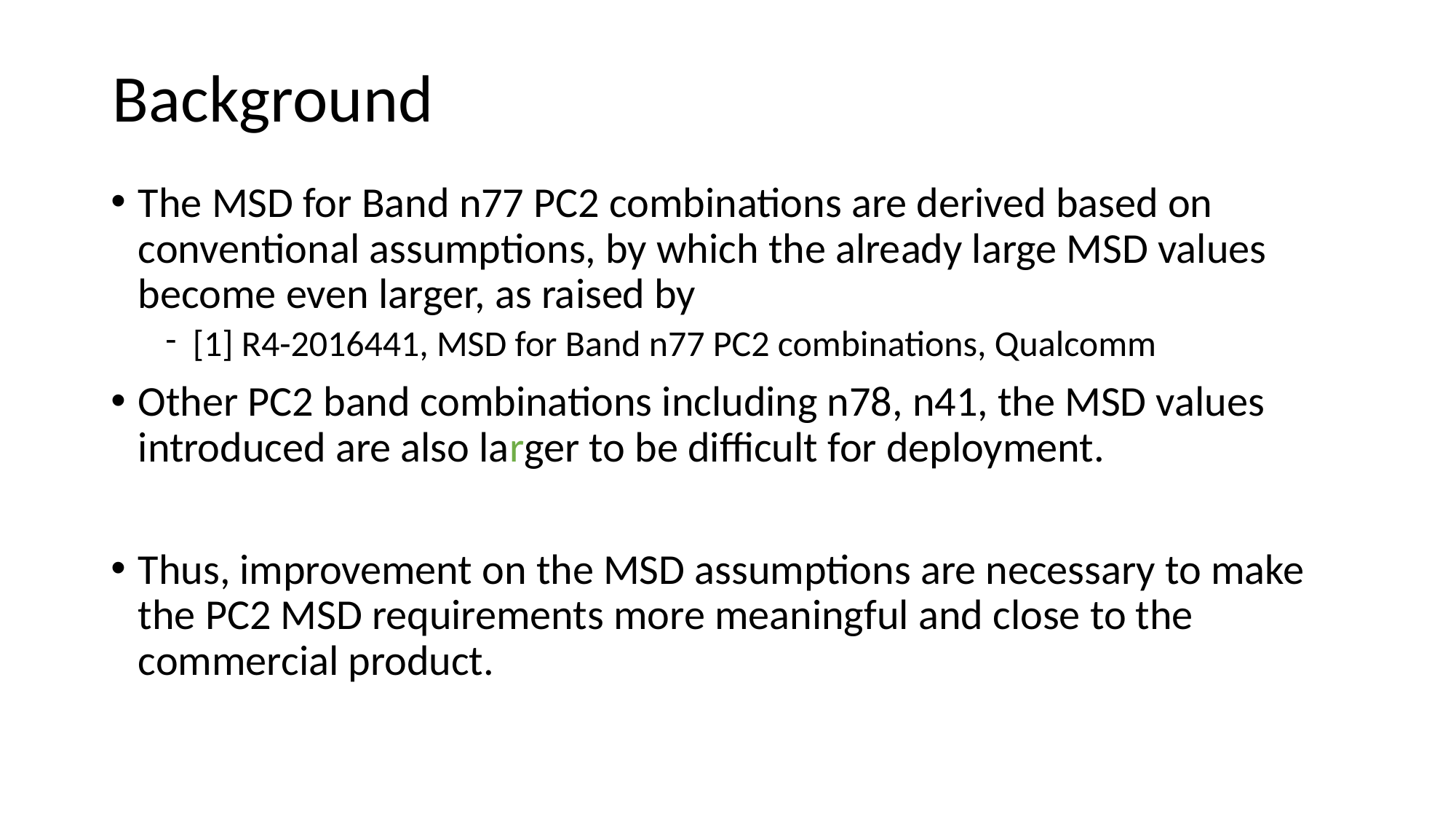

# Background
The MSD for Band n77 PC2 combinations are derived based on conventional assumptions, by which the already large MSD values become even larger, as raised by
[1] R4-2016441, MSD for Band n77 PC2 combinations, Qualcomm
Other PC2 band combinations including n78, n41, the MSD values introduced are also larger to be difficult for deployment.

Thus, improvement on the MSD assumptions are necessary to make the PC2 MSD requirements more meaningful and close to the  commercial product.